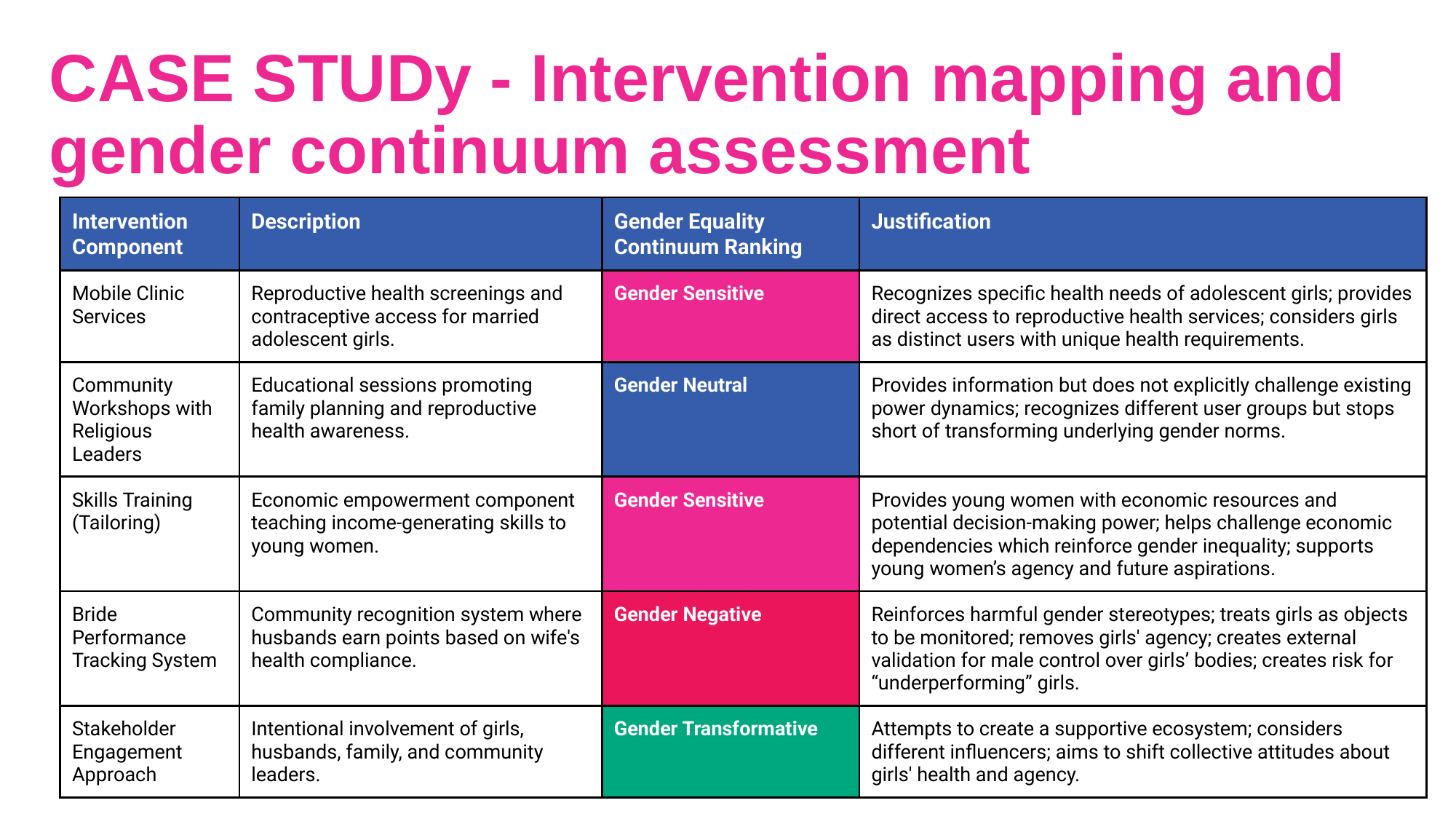

# CASE STUDy - Intervention mapping and
gender continuum assessment
| Intervention Component | Description | Gender Equality Continuum Ranking | Justification |
| --- | --- | --- | --- |
| Mobile Clinic Services | Reproductive health screenings and contraceptive access for married adolescent girls. | Gender Sensitive | Recognizes specific health needs of adolescent girls; provides direct access to reproductive health services; considers girls as distinct users with unique health requirements. |
| Community Workshops with Religious Leaders | Educational sessions promoting family planning and reproductive health awareness. | Gender Neutral | Provides information but does not explicitly challenge existing power dynamics; recognizes different user groups but stops short of transforming underlying gender norms. |
| Skills Training (Tailoring) | Economic empowerment component teaching income-generating skills to young women. | Gender Sensitive | Provides young women with economic resources and potential decision-making power; helps challenge economic dependencies which reinforce gender inequality; supports young women’s agency and future aspirations. |
| Bride Performance Tracking System | Community recognition system where husbands earn points based on wife's health compliance. | Gender Negative | Reinforces harmful gender stereotypes; treats girls as objects to be monitored; removes girls' agency; creates external validation for male control over girls’ bodies; creates risk for “underperforming” girls. |
| Stakeholder Engagement Approach | Intentional involvement of girls, husbands, family, and community leaders. | Gender Transformative | Attempts to create a supportive ecosystem; considers different influencers; aims to shift collective attitudes about girls' health and agency. |